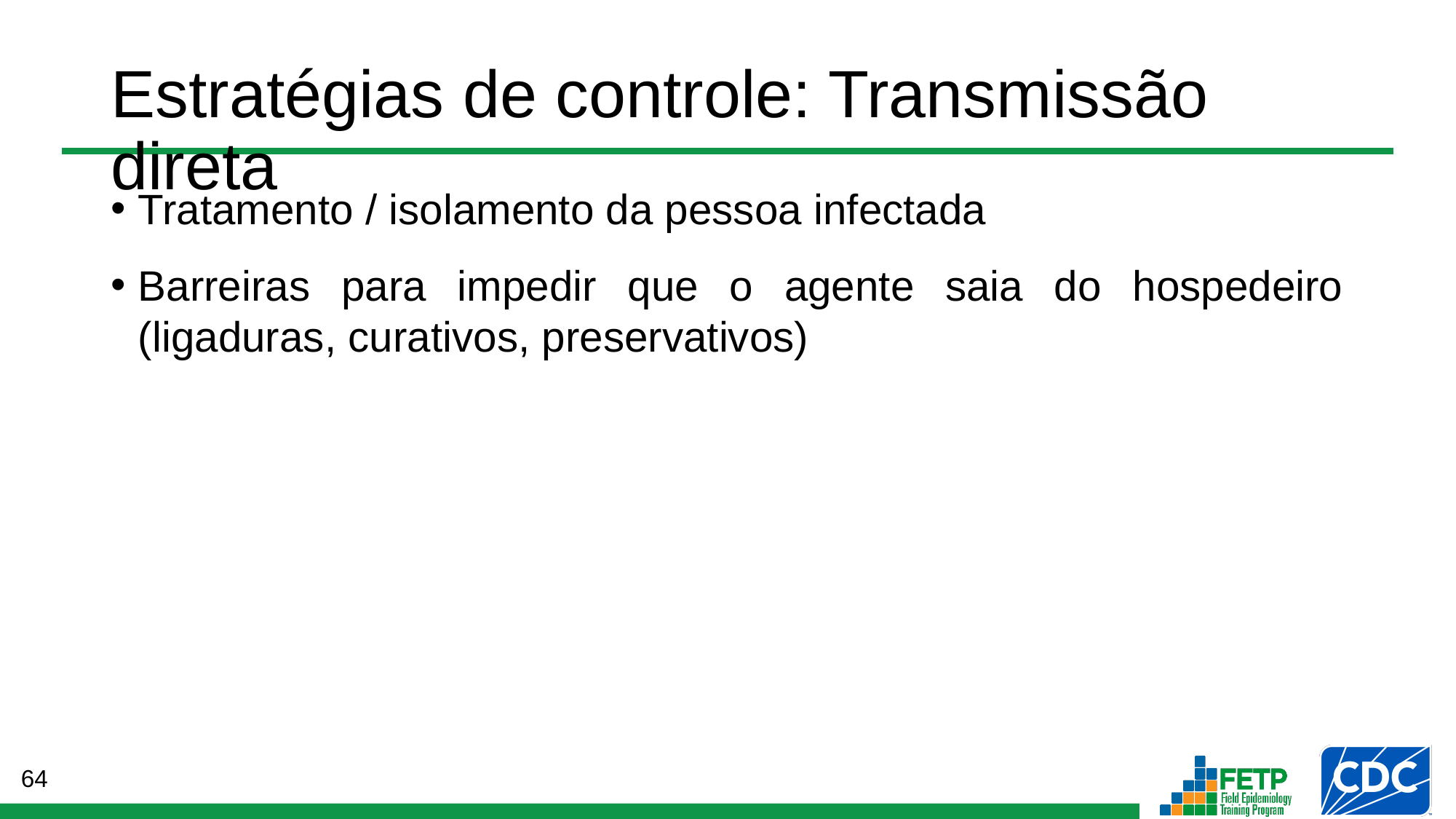

# Estratégias de controle: Transmissão direta
Tratamento / isolamento da pessoa infectada
Barreiras para impedir que o agente saia do hospedeiro (ligaduras, curativos, preservativos)